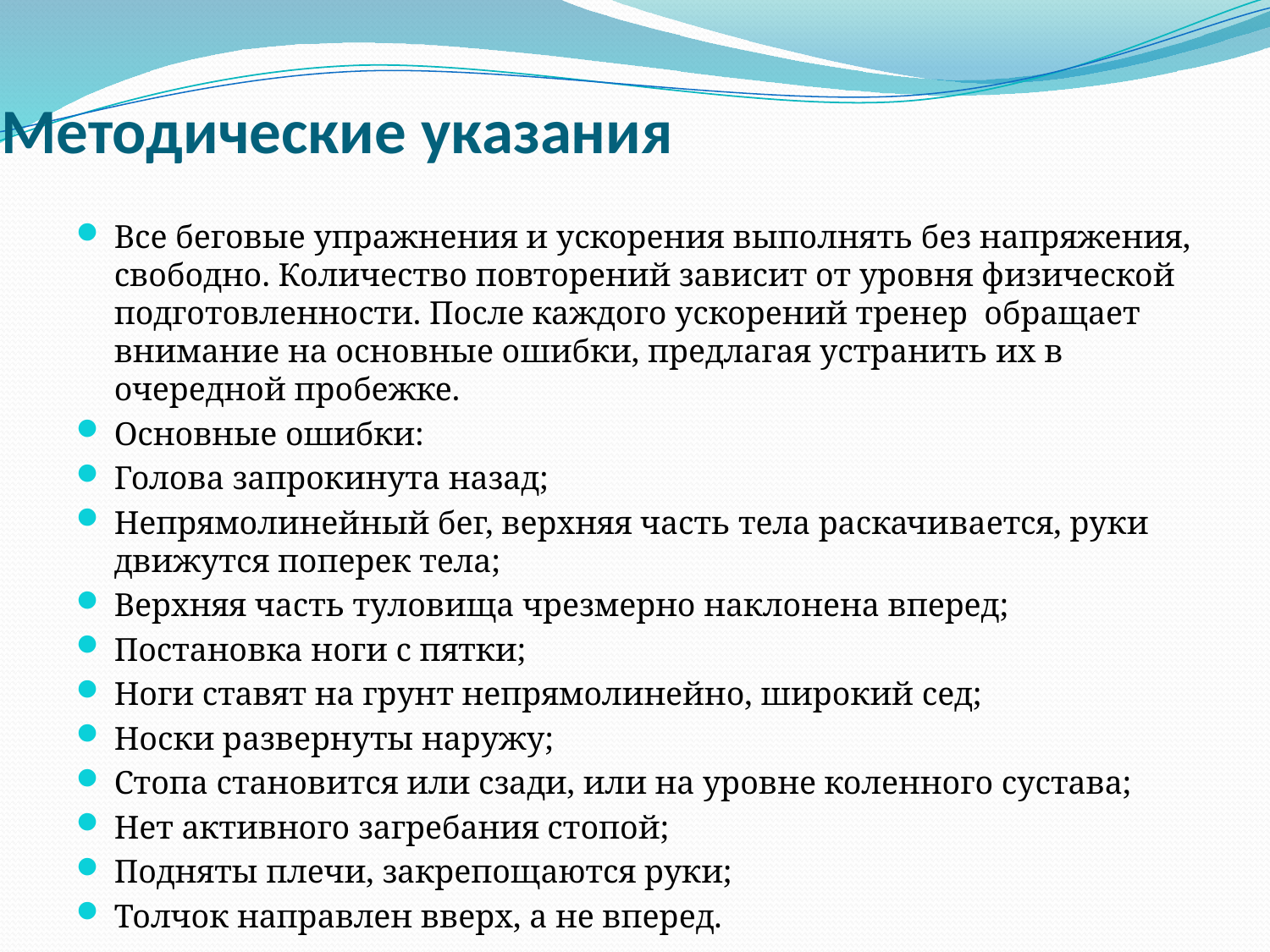

# Методические указания

Все беговые упражнения и ускорения выполнять без напряжения, свободно. Количество повторений зависит от уровня физической подготовленности. После каждого ускорений тренер  обращает внимание на основные ошибки, предлагая устранить их в очередной пробежке.
Основные ошибки:
Голова запрокинута назад;
Непрямолинейный бег, верхняя часть тела раскачи­вается, руки движутся поперек тела;
Верхняя часть туловища чрезмерно наклонена вперед;
Постановка ноги с пятки;
Ноги ставят на грунт непрямолинейно, широкий сед;
Носки развернуты наружу;
Стопа становится или сзади, или на уровне коленного сустава;
Нет активного загребания стопой;
Подняты плечи, закрепощаются руки;
Толчок направлен вверх, а не вперед.